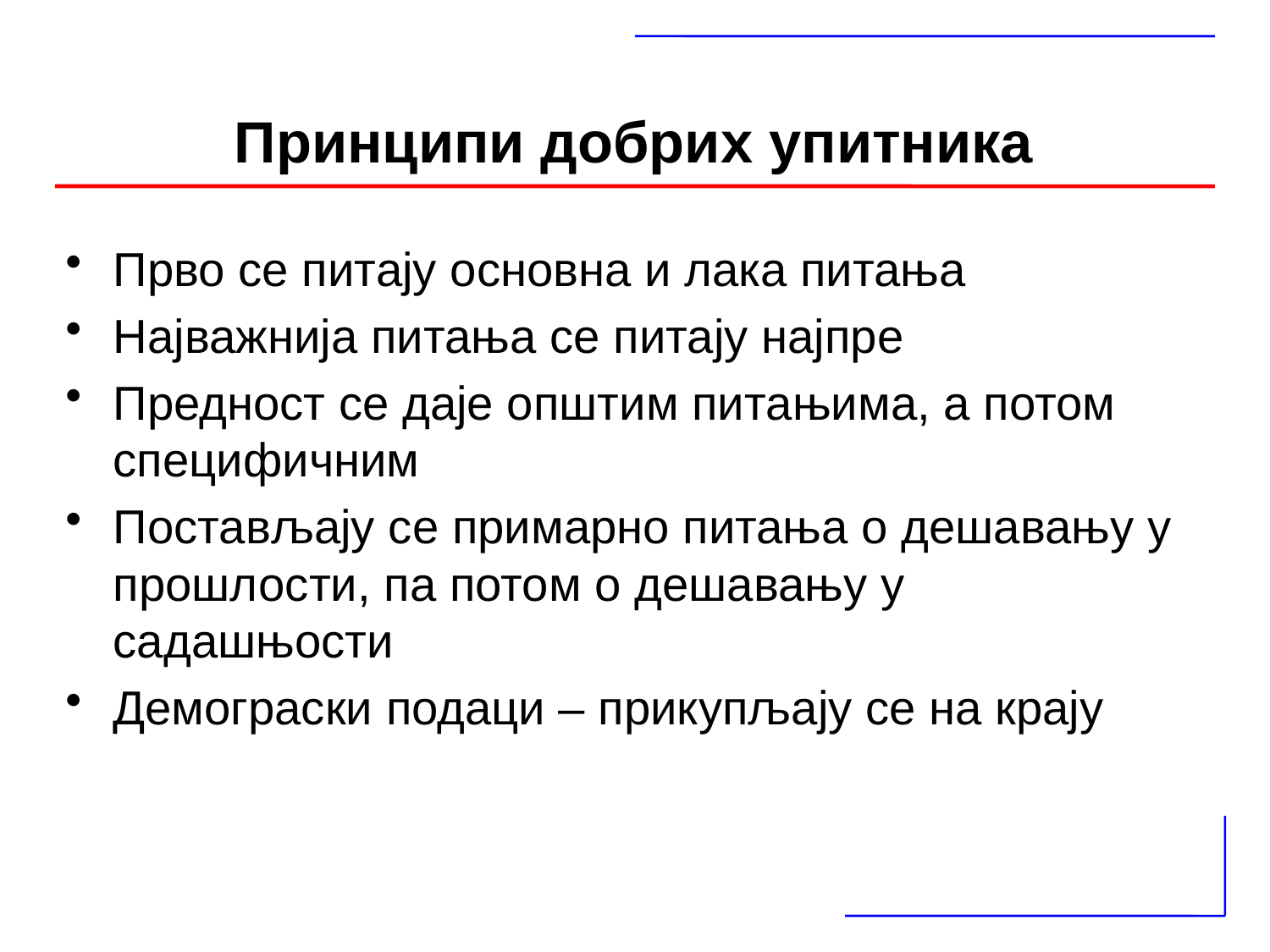

Принципи добрих упитника
Прво се питају основна и лака питања
Најважнија питања се питају најпре
Предност се даје општим питањима, а потом специфичним
Постављају се примарно питања о дешавању у прошлости, па потом о дешавању у садашњости
Демограски подаци – прикупљају се на крају